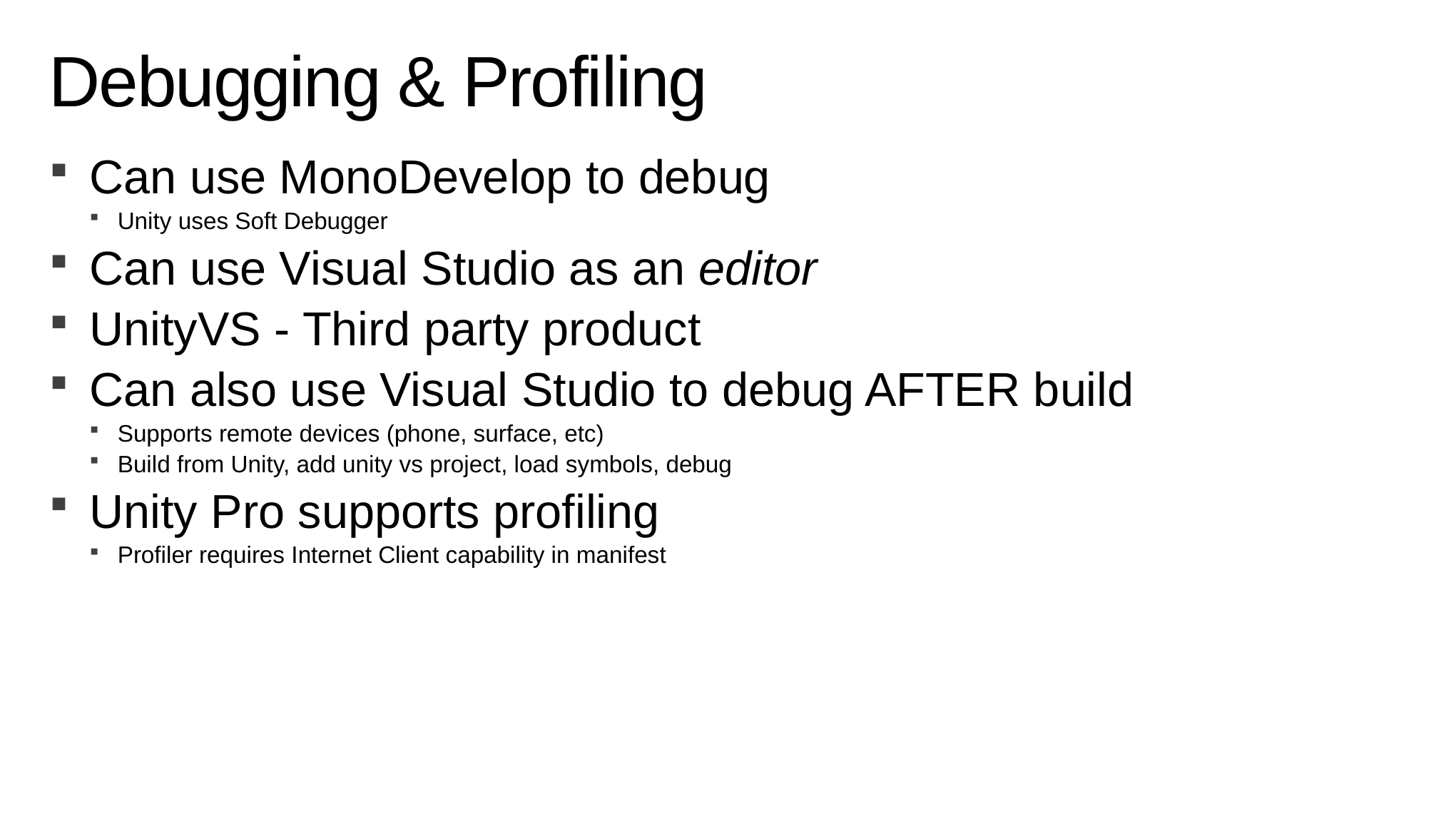

# Debugging & Profiling
Can use MonoDevelop to debug
Unity uses Soft Debugger
Can use Visual Studio as an editor
UnityVS - Third party product
Can also use Visual Studio to debug AFTER build
Supports remote devices (phone, surface, etc)
Build from Unity, add unity vs project, load symbols, debug
Unity Pro supports profiling
Profiler requires Internet Client capability in manifest